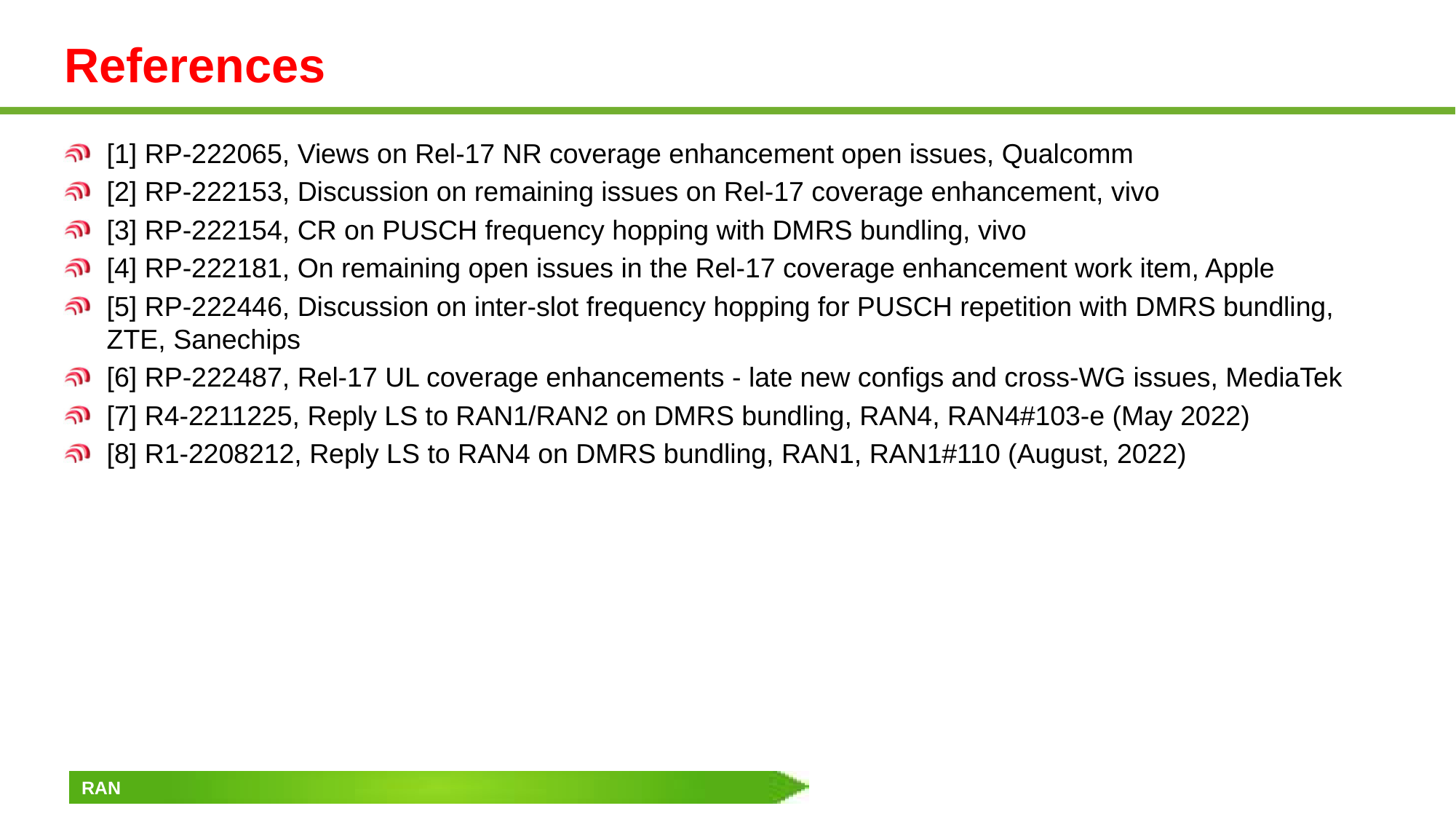

# References
[1] RP-222065, Views on Rel-17 NR coverage enhancement open issues, Qualcomm
[2] RP-222153, Discussion on remaining issues on Rel-17 coverage enhancement, vivo
[3] RP-222154, CR on PUSCH frequency hopping with DMRS bundling, vivo
[4] RP-222181, On remaining open issues in the Rel-17 coverage enhancement work item, Apple
[5] RP-222446, Discussion on inter-slot frequency hopping for PUSCH repetition with DMRS bundling, ZTE, Sanechips
[6] RP-222487, Rel-17 UL coverage enhancements - late new configs and cross-WG issues, MediaTek
[7] R4-2211225, Reply LS to RAN1/RAN2 on DMRS bundling, RAN4, RAN4#103-e (May 2022)
[8] R1-2208212, Reply LS to RAN4 on DMRS bundling, RAN1, RAN1#110 (August, 2022)